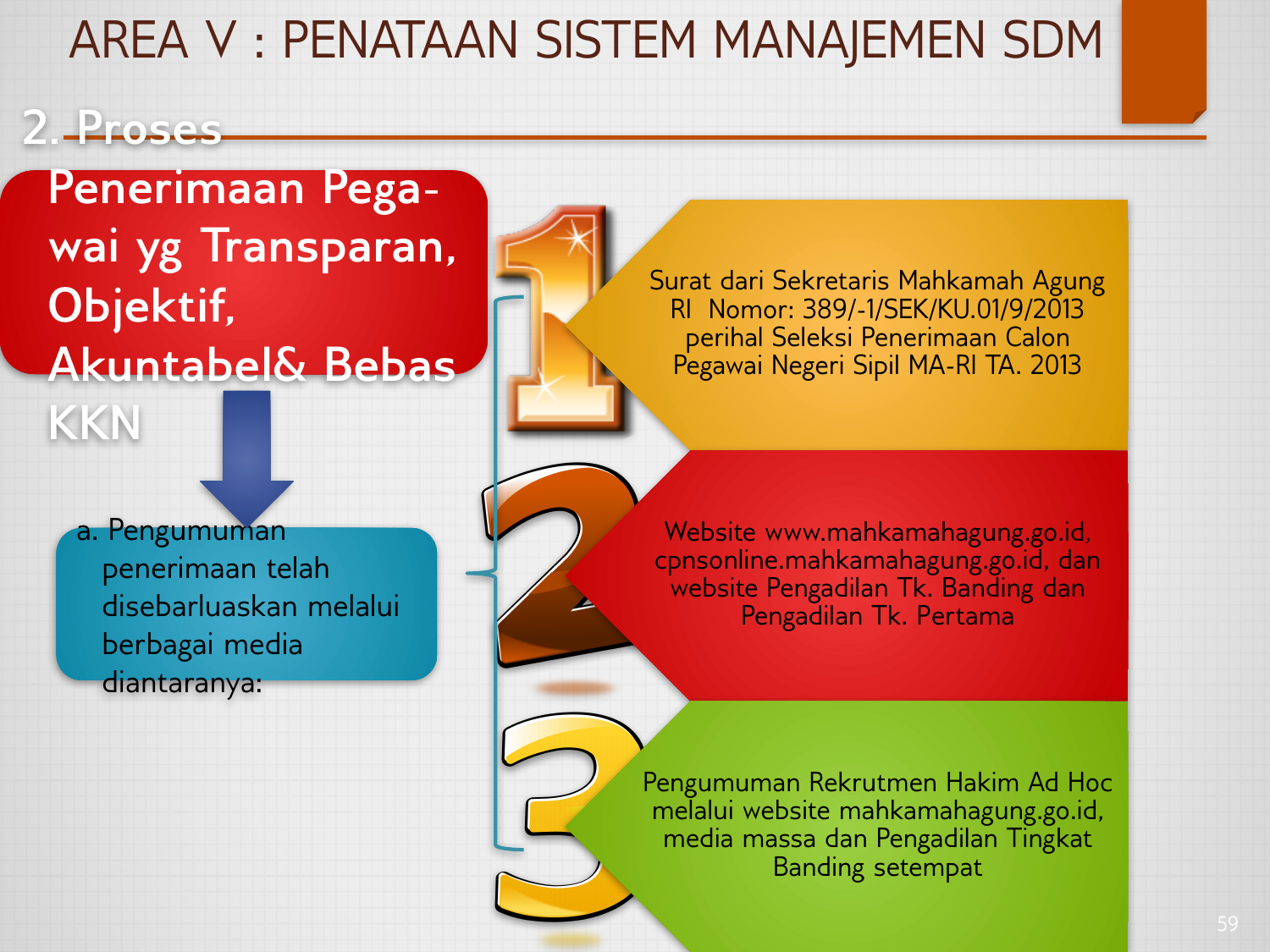

# AREA V : PENATAAN SISTEM MANAJEMEN SDM
2. Proses Penerimaan Pega- wai yg Transparan, Objektif, Akuntabel& Bebas KKN
Surat dari Sekretaris Mahkamah Agung RI  Nomor: 389/-1/SEK/KU.01/9/2013 perihal Seleksi Penerimaan Calon Pegawai Negeri Sipil MA-RI TA. 2013
Website www.mahkamahagung.go.id, cpnsonline.mahkamahagung.go.id, dan website Pengadilan Tk. Banding dan Pengadilan Tk. Pertama
Pengumuman Rekrutmen Hakim Ad Hoc melalui website mahkamahagung.go.id, media massa dan Pengadilan Tingkat Banding setempat

a. Pengumuman penerimaan telah disebarluaskan melalui berbagai media diantaranya:
59